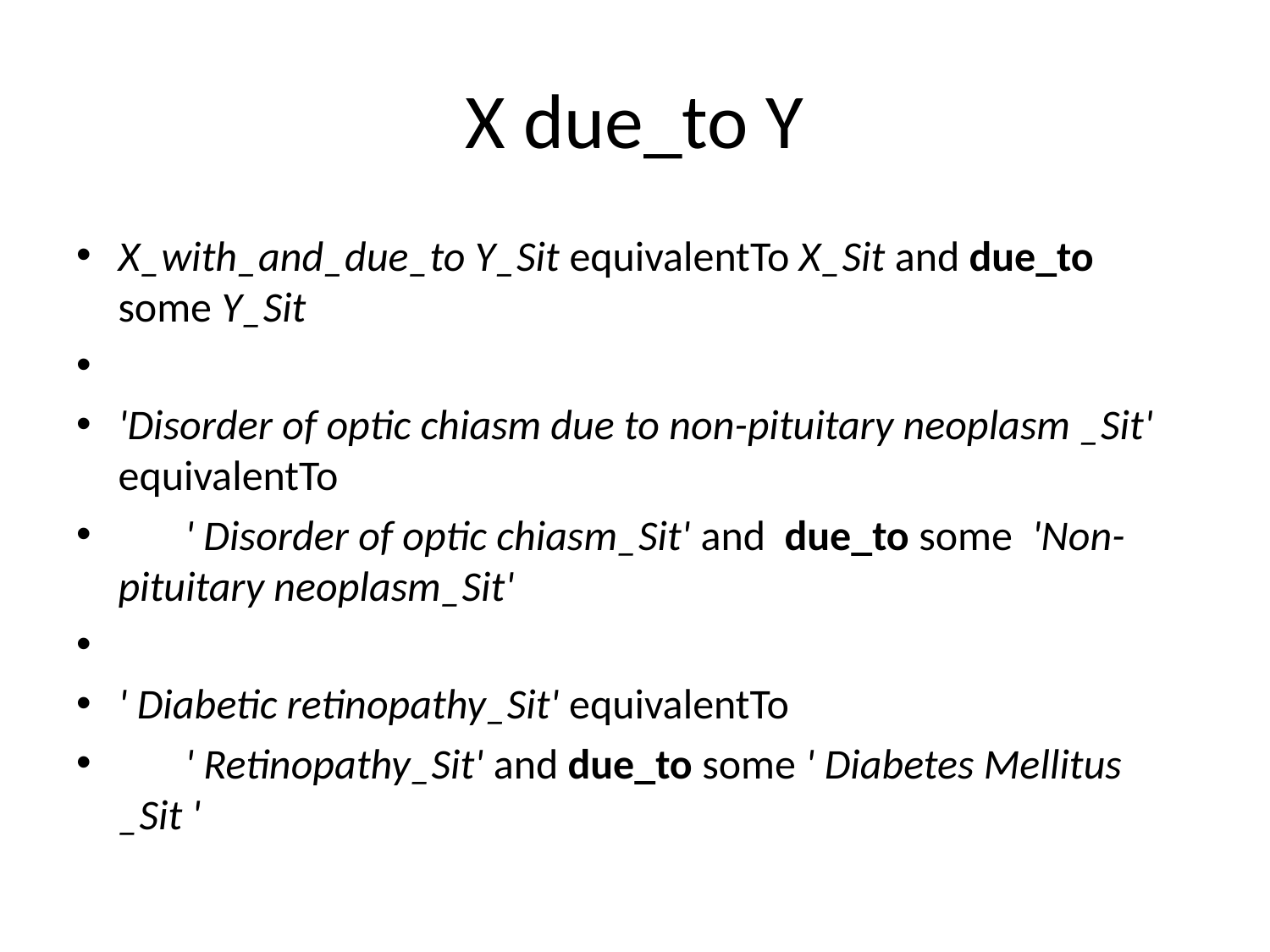

# X due_to Y
X_with_and_due_to Y_Sit equivalentTo X_Sit and due_to some Y_Sit

'Disorder of optic chiasm due to non-pituitary neoplasm _Sit' equivalentTo
       ' Disorder of optic chiasm_Sit' and  due_to some  'Non-pituitary neoplasm_Sit'

' Diabetic retinopathy_Sit' equivalentTo
       ' Retinopathy_Sit' and due_to some ' Diabetes Mellitus _Sit '